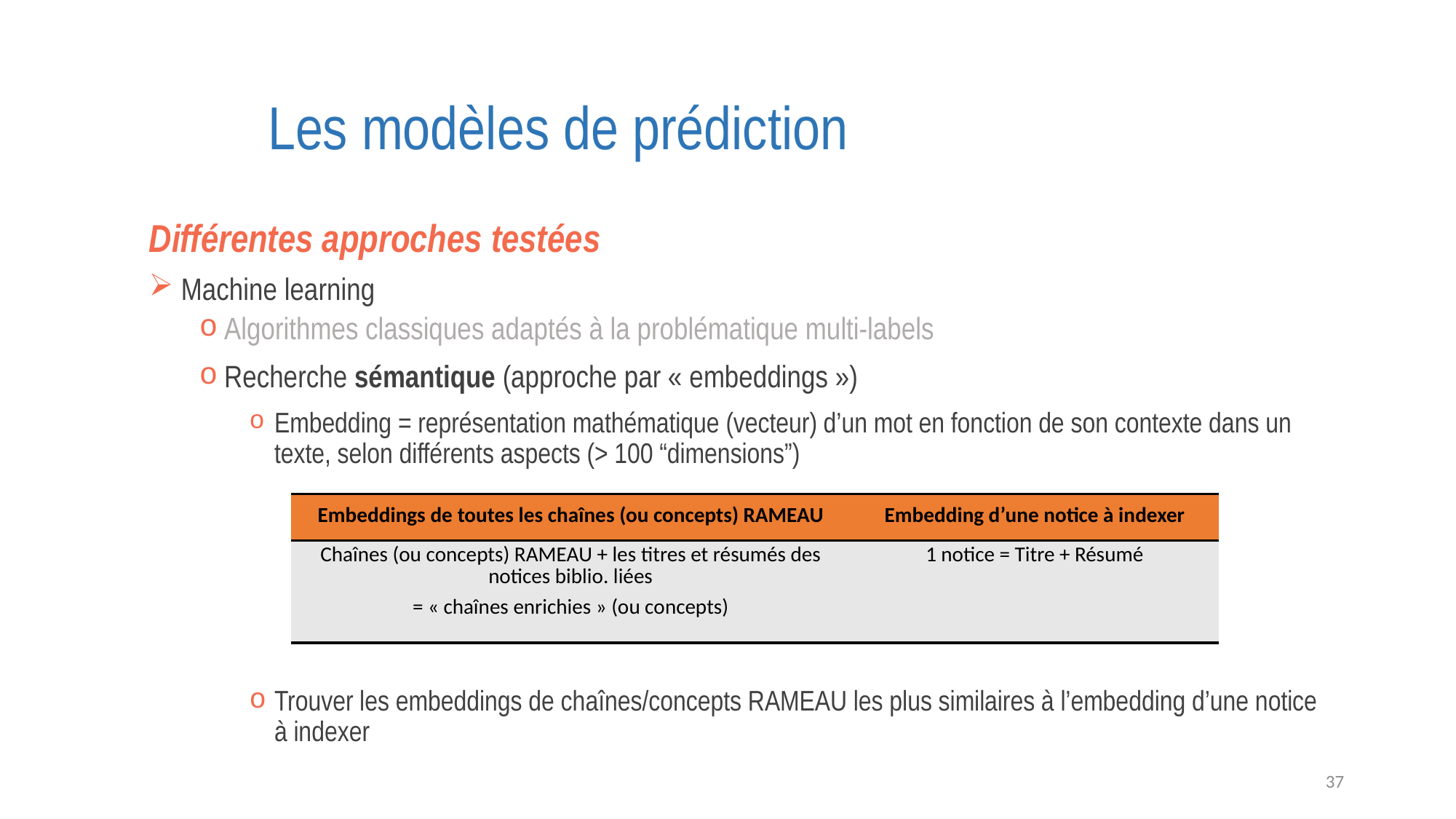

Les modèles de prédiction
Différentes approches testées
 Machine learning
Algorithmes classiques adaptés à la problématique multi-labels
Recherche sémantique (approche par « embeddings »)
​Embedding = représentation mathématique (vecteur) d’un mot en fonction de son contexte dans un texte, selon différents aspects (> 100 “dimensions”)​

Trouver les embeddings de chaînes/concepts RAMEAU les plus similaires à l’embedding d’une notice à indexer​

| Embeddings de toutes les chaînes (ou concepts) RAMEAU | Embedding d’une notice à indexer​ |
| --- | --- |
| Chaînes (ou concepts) RAMEAU + les titres et résumés des notices biblio. liées​​ ​= « chaînes enrichies » (ou concepts)​ | 1 notice = Titre + Résumé​ |
37